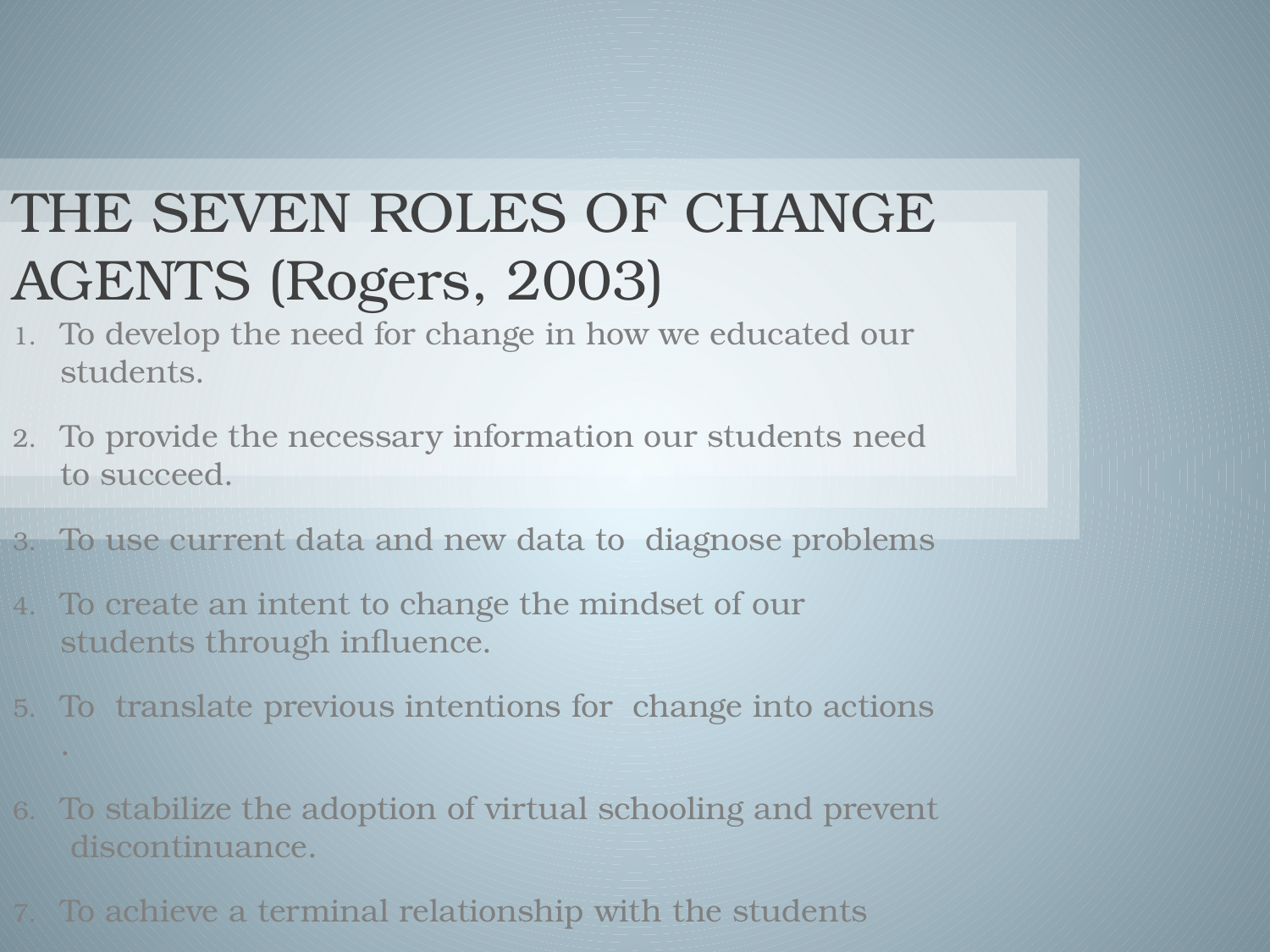

# THE SEVEN ROLES OF CHANGE AGENTS (Rogers, 2003)
To develop the need for change in how we educated our students.
To provide the necessary information our students need to succeed.
To use current data and new data to  diagnose problems
To create an intent to change the mindset of our students through influence.
To  translate previous intentions for  change into actions .
To stabilize the adoption of virtual schooling and prevent  discontinuance.
To achieve a terminal relationship with the students